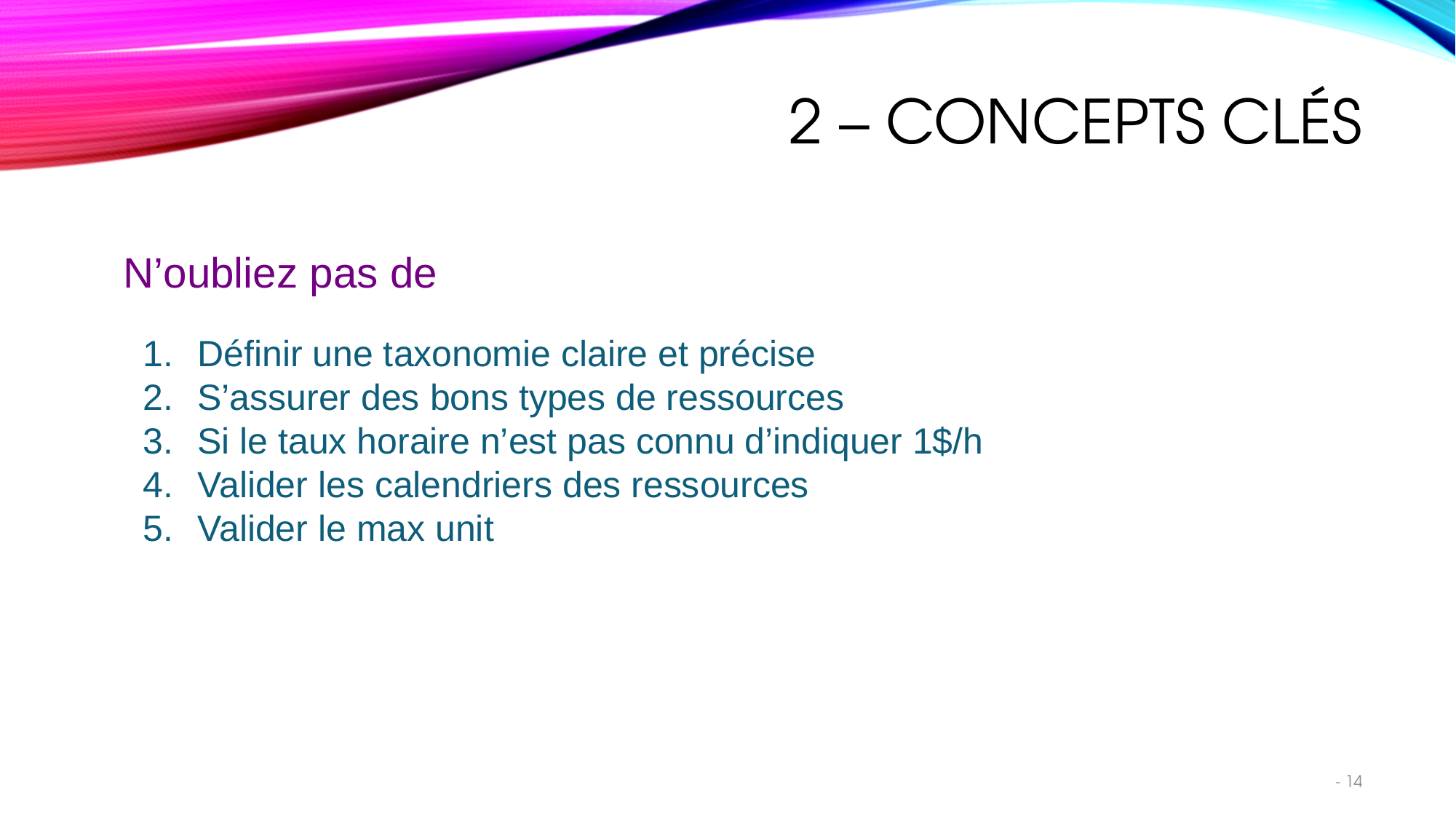

# 2 – Concepts clés
N’oubliez pas de
Définir une taxonomie claire et précise
S’assurer des bons types de ressources
Si le taux horaire n’est pas connu d’indiquer 1$/h
Valider les calendriers des ressources
Valider le max unit
14